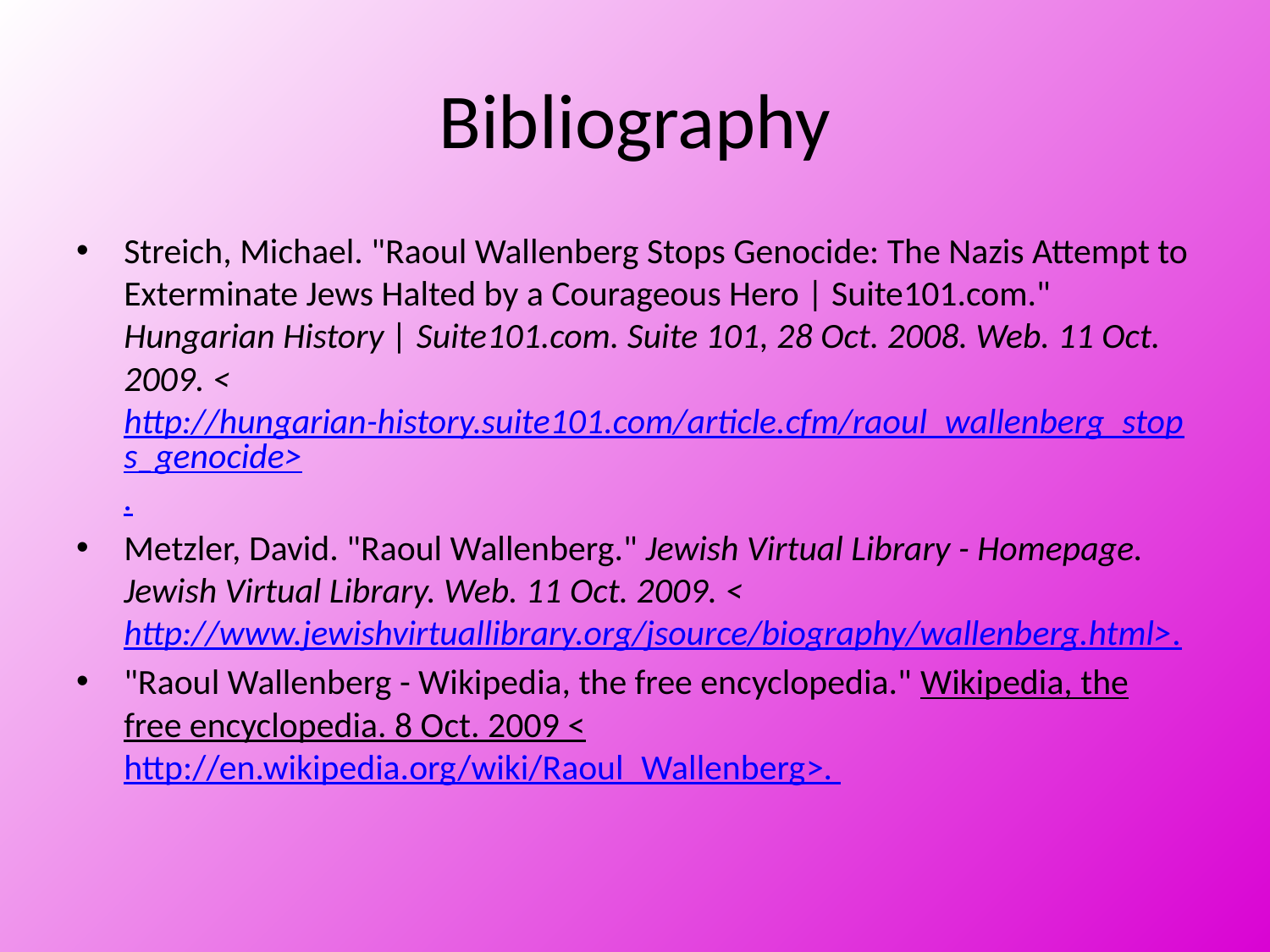

# Bibliography
Streich, Michael. "Raoul Wallenberg Stops Genocide: The Nazis Attempt to Exterminate Jews Halted by a Courageous Hero | Suite101.com." Hungarian History | Suite101.com. Suite 101, 28 Oct. 2008. Web. 11 Oct. 2009. <http://hungarian-history.suite101.com/article.cfm/raoul_wallenberg_stops_genocide>.
Metzler, David. "Raoul Wallenberg." Jewish Virtual Library - Homepage. Jewish Virtual Library. Web. 11 Oct. 2009. <http://www.jewishvirtuallibrary.org/jsource/biography/wallenberg.html>.
"Raoul Wallenberg - Wikipedia, the free encyclopedia." Wikipedia, the free encyclopedia. 8 Oct. 2009 <http://en.wikipedia.org/wiki/Raoul_Wallenberg>.